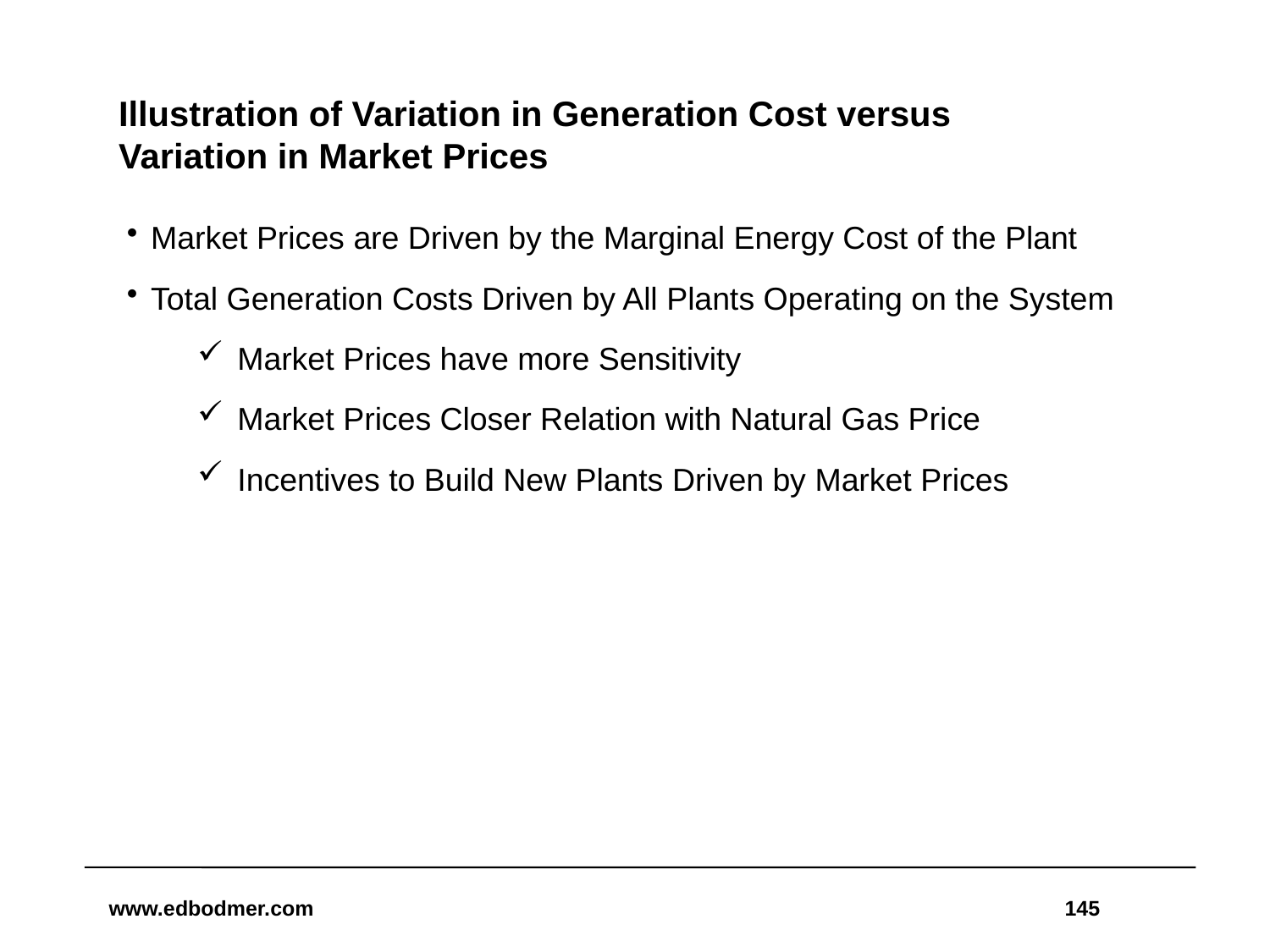

# Illustration of Variation in Generation Cost versus Variation in Market Prices
Market Prices are Driven by the Marginal Energy Cost of the Plant
Total Generation Costs Driven by All Plants Operating on the System
Market Prices have more Sensitivity
Market Prices Closer Relation with Natural Gas Price
Incentives to Build New Plants Driven by Market Prices